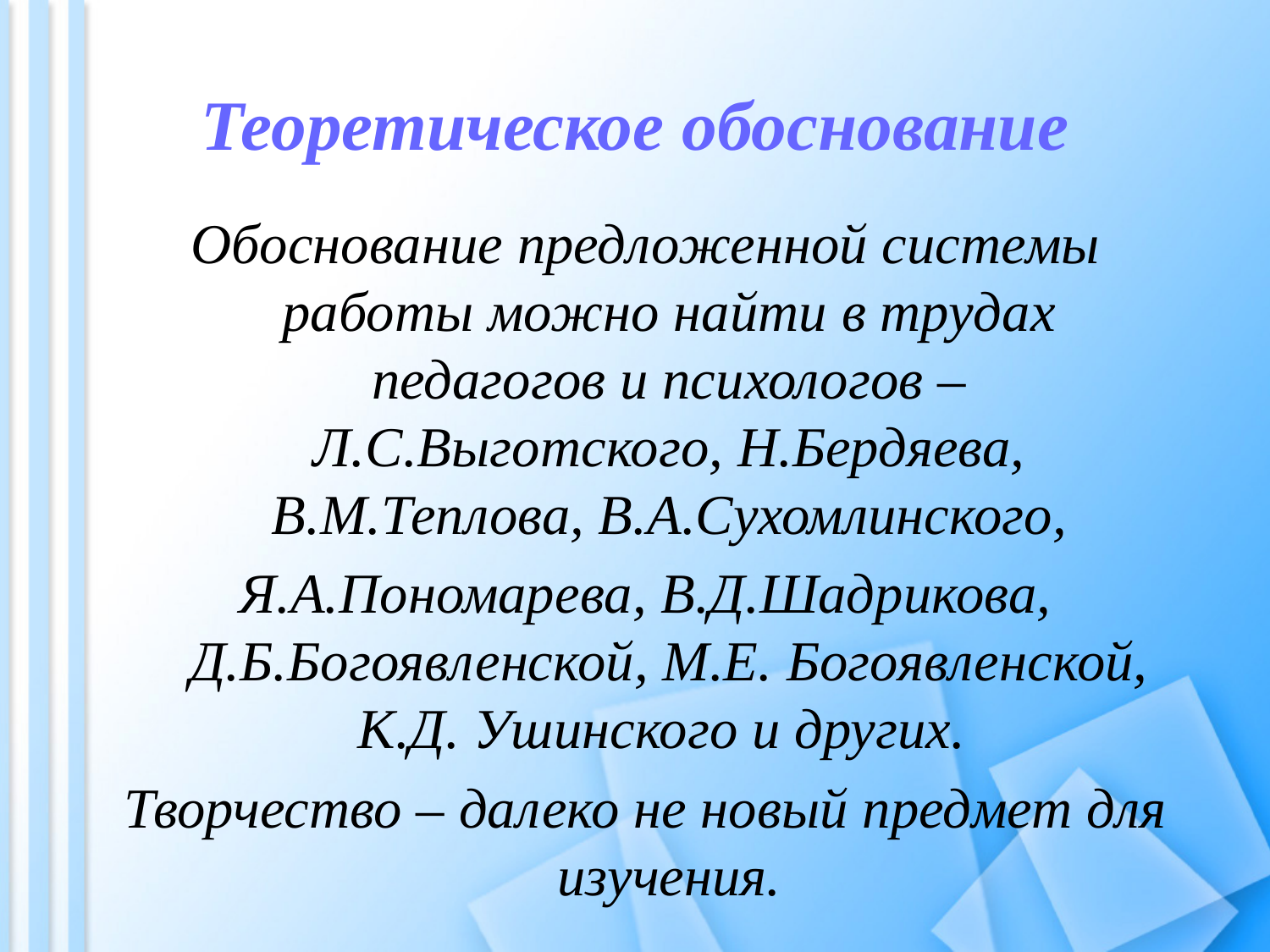

# Теоретическое обоснование
Обоснование предложенной системы работы можно найти в трудах педагогов и психологов – Л.С.Выготского, Н.Бердяева, В.М.Теплова, В.А.Сухомлинского,
Я.А.Пономарева, В.Д.Шадрикова, Д.Б.Богоявленской, М.Е. Богоявленской, К.Д. Ушинского и других.
Творчество – далеко не новый предмет для изучения.